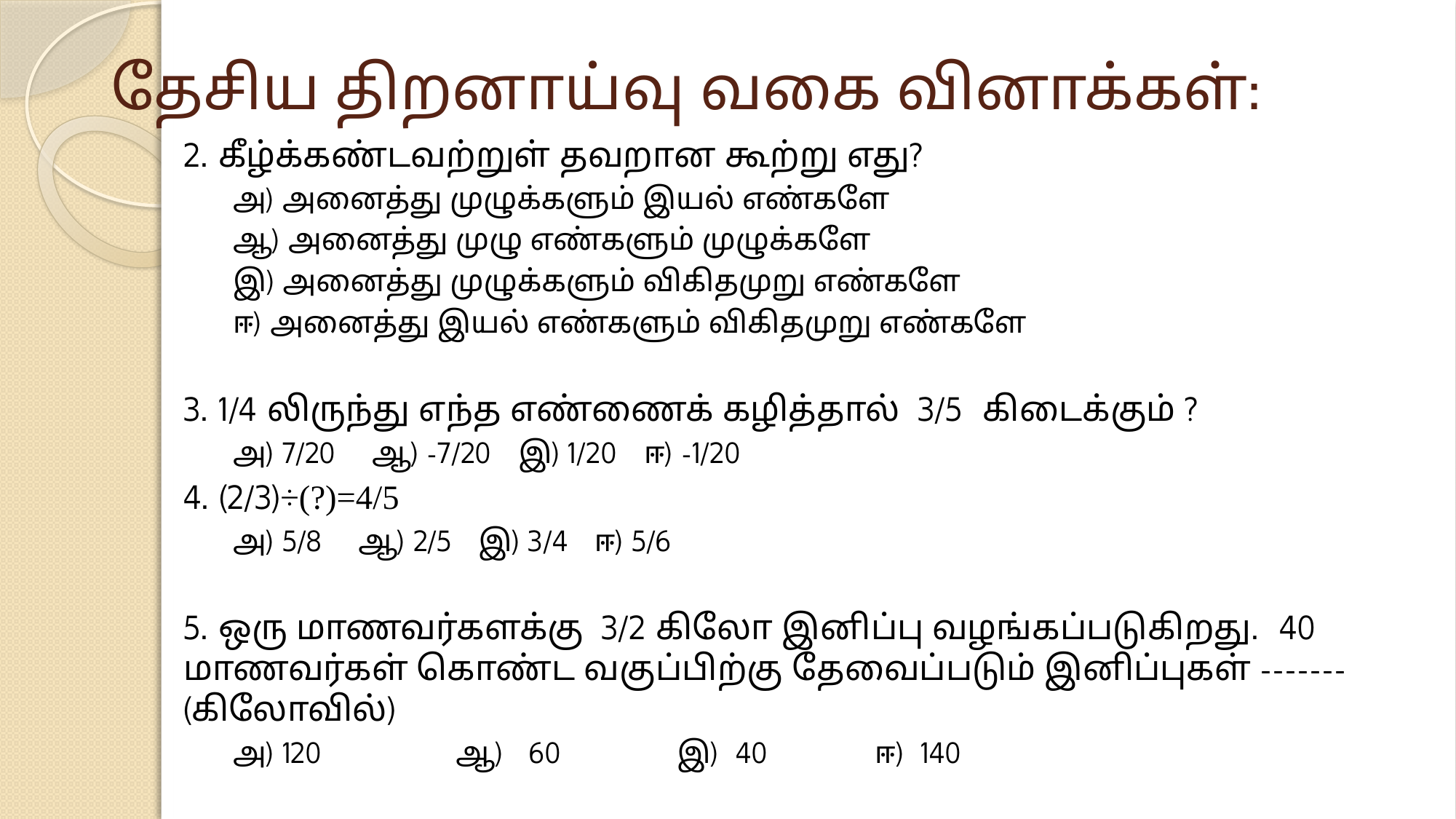

# தேசிய திறனாய்வு வகை வினாக்கள்:
2. கீழ்க்கண்டவற்றுள் தவறான கூற்று எது?
அ) அனைத்து முழுக்களும் இயல் எண்களே
ஆ) அனைத்து முழு எண்களும் முழுக்களே
இ) அனைத்து முழுக்களும் விகிதமுறு எண்களே
ஈ) அனைத்து இயல் எண்களும் விகிதமுறு எண்களே

3. 1/4 லிருந்து எந்த எண்ணைக் கழித்தால்  3/5  கிடைக்கும் ?
அ) 7/20    ஆ) -7/20   இ) 1/20   ஈ) -1/20
4. (2/3)÷(?)=4/5
அ) 5/8    ஆ) 2/5   இ) 3/4   ஈ) 5/6

5. ஒரு மாணவர்களக்கு  3/2 கிலோ இனிப்பு வழங்கப்படுகிறது.  40 மாணவர்கள் கொண்ட வகுப்பிற்கு தேவைப்படும் இனிப்புகள் -------(கிலோவில்)
அ) 120               ஆ)   60             இ)  40            ஈ)  140